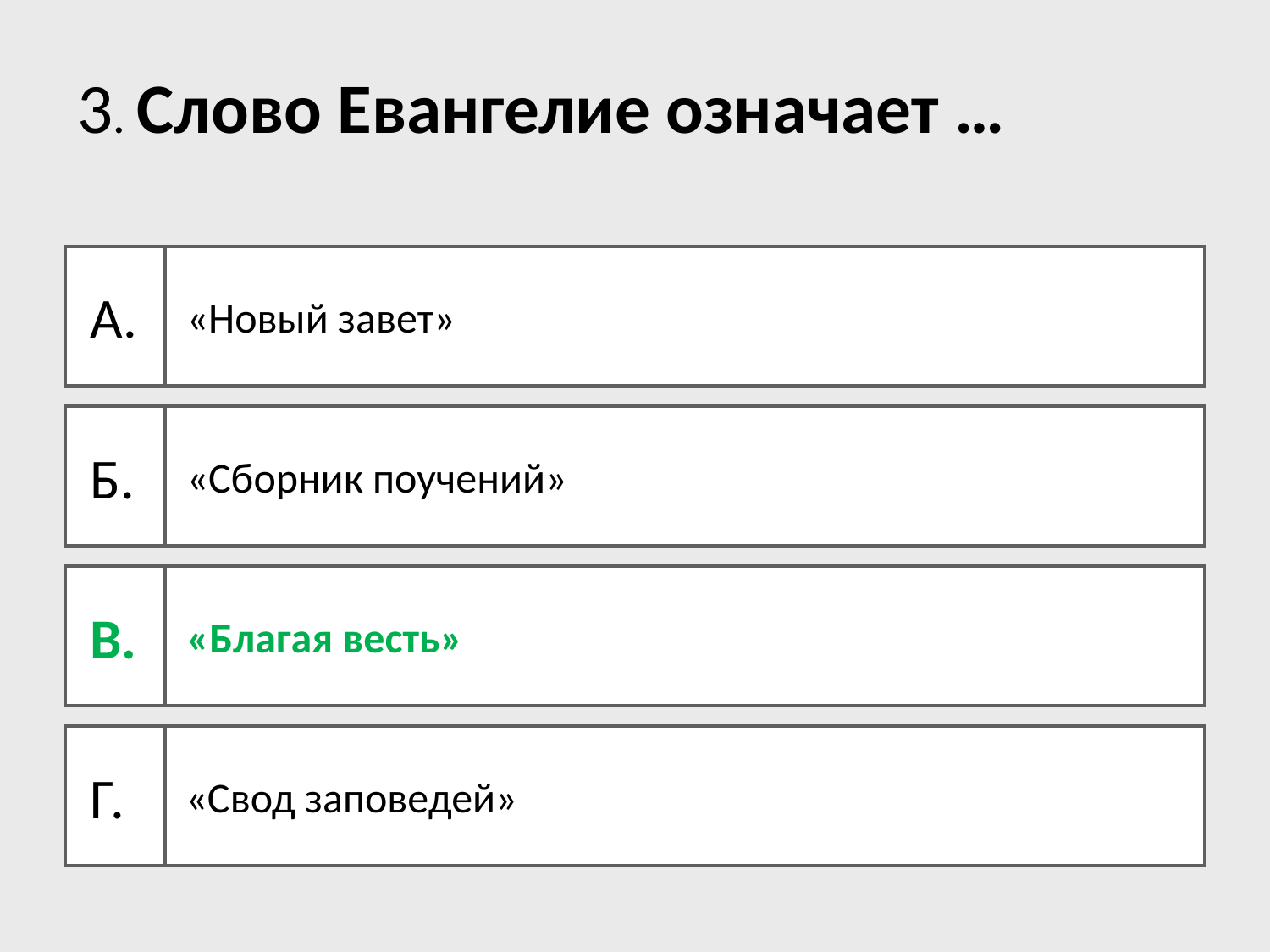

3. Слово Евангелие означает …

 А.
 «Новый завет»
 Б.
 «Сборник поучений»
 В.
 «Благая весть»
 Г.
 «Свод заповедей»